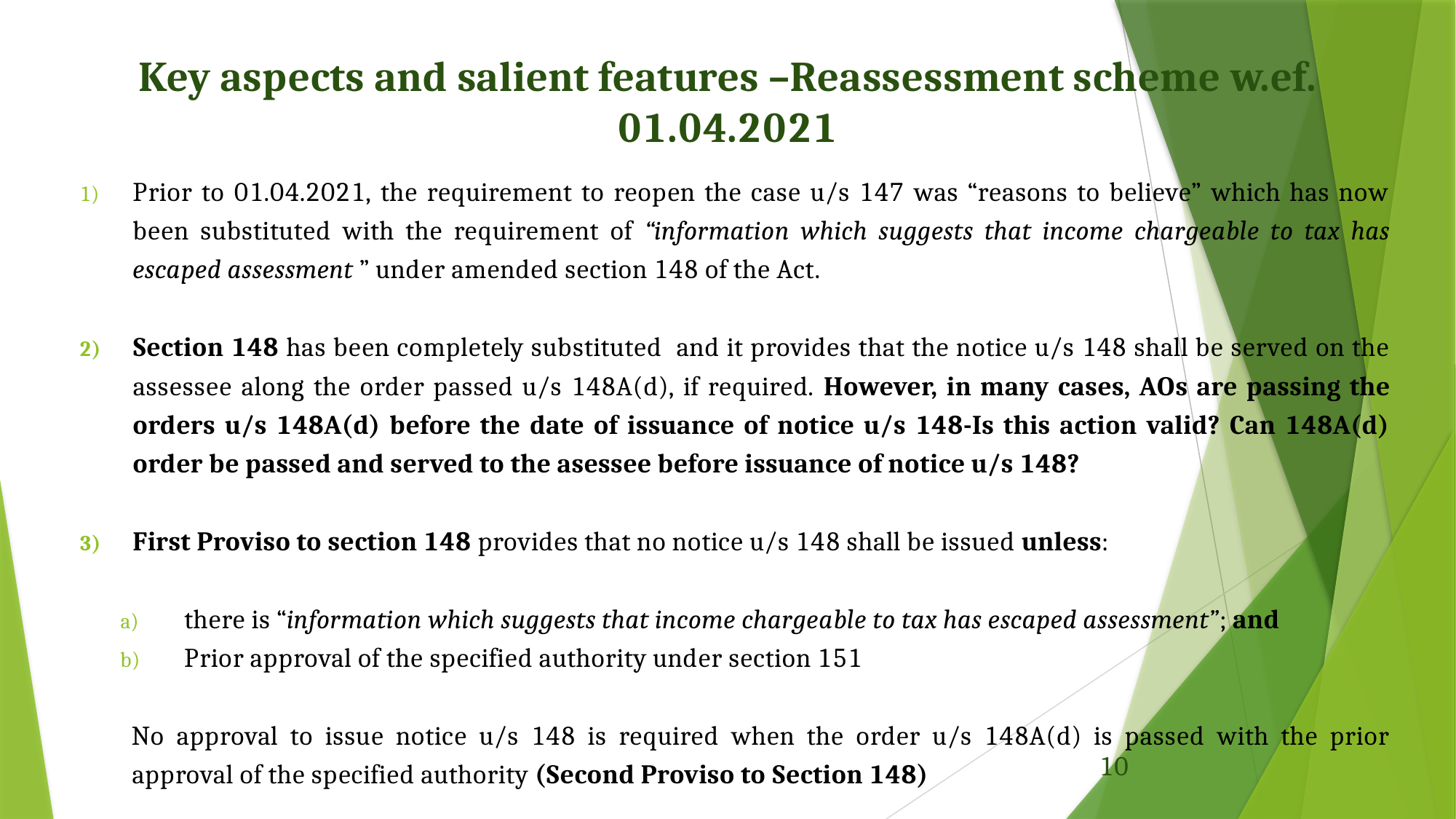

# Key aspects and salient features –Reassessment scheme w.ef. 01.04.2021
Prior to 01.04.2021, the requirement to reopen the case u/s 147 was “reasons to believe” which has now been substituted with the requirement of “information which suggests that income chargeable to tax has escaped assessment ” under amended section 148 of the Act.

Section 148 has been completely substituted  and it provides that the notice u/s 148 shall be served on the assessee along the order passed u/s 148A(d), if required. However, in many cases, AOs are passing the orders u/s 148A(d) before the date of issuance of notice u/s 148-Is this action valid? Can 148A(d) order be passed and served to the asessee before issuance of notice u/s 148?

First Proviso to section 148 provides that no notice u/s 148 shall be issued unless:

there is “information which suggests that income chargeable to tax has escaped assessment”; and
Prior approval of the specified authority under section 151

No approval to issue notice u/s 148 is required when the order u/s 148A(d) is passed with the prior approval of the specified authority (Second Proviso to Section 148)

10